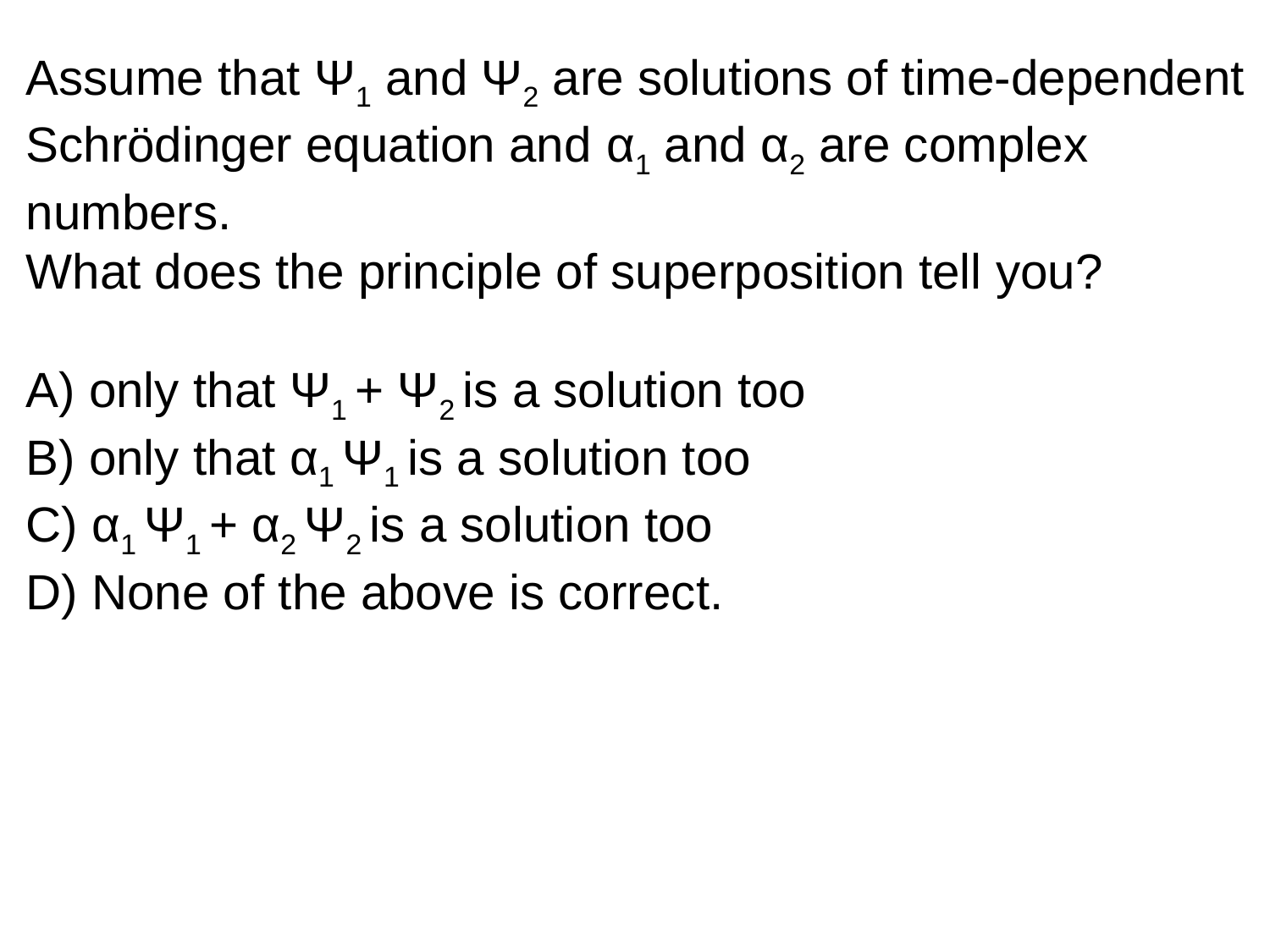

Assume that Ψ1 and Ψ2 are solutions of time-dependent
Schrödinger equation and α1 and α2 are complex numbers.
What does the principle of superposition tell you?
A) only that Ψ1 + Ψ2 is a solution too
B) only that α1 Ψ1 is a solution too
C) α1 Ψ1 + α2 Ψ2 is a solution too
D) None of the above is correct.